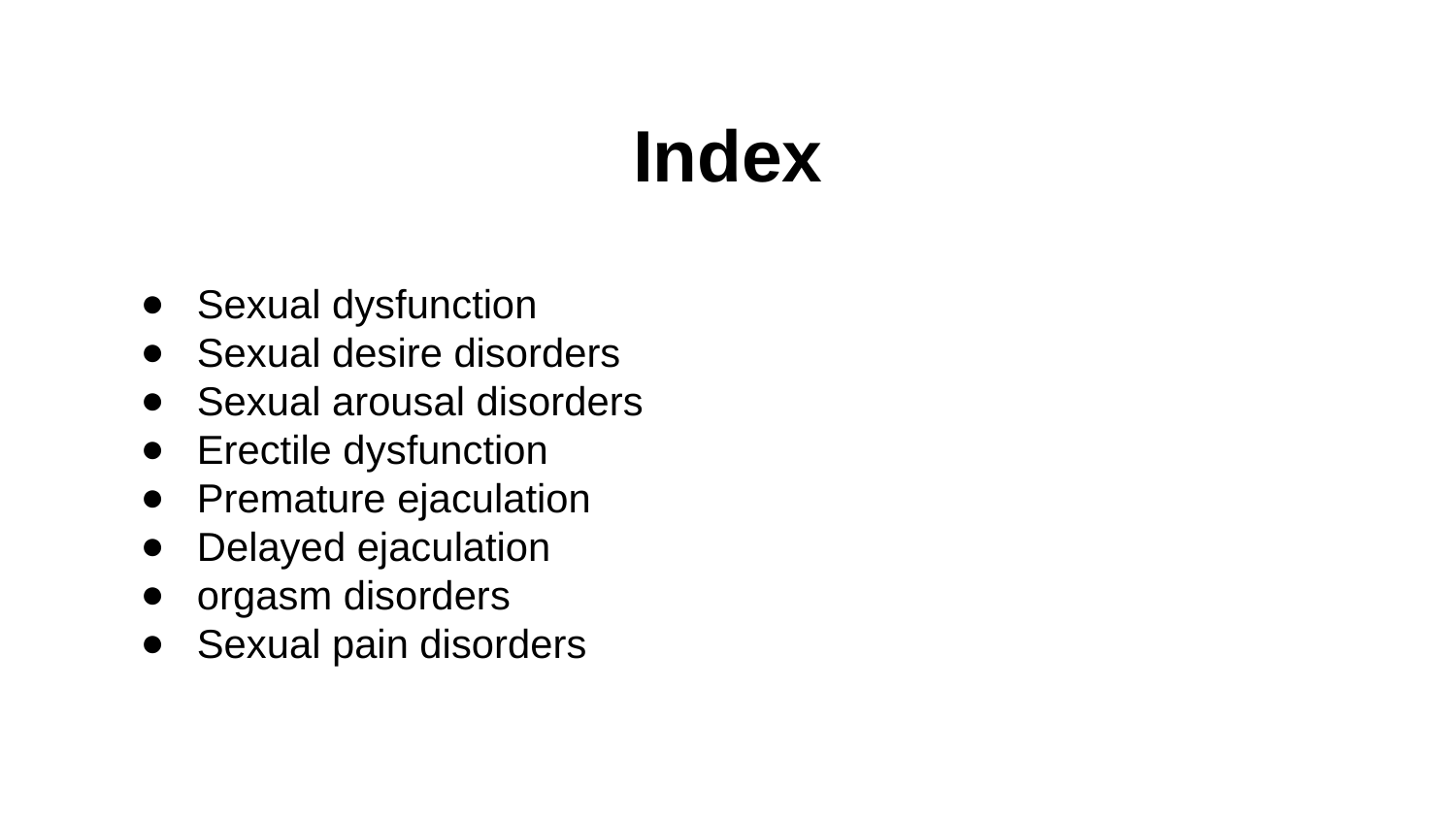

# Index
Sexual dysfunction
Sexual desire disorders
Sexual arousal disorders
Erectile dysfunction
Premature ejaculation
Delayed ejaculation
orgasm disorders
Sexual pain disorders